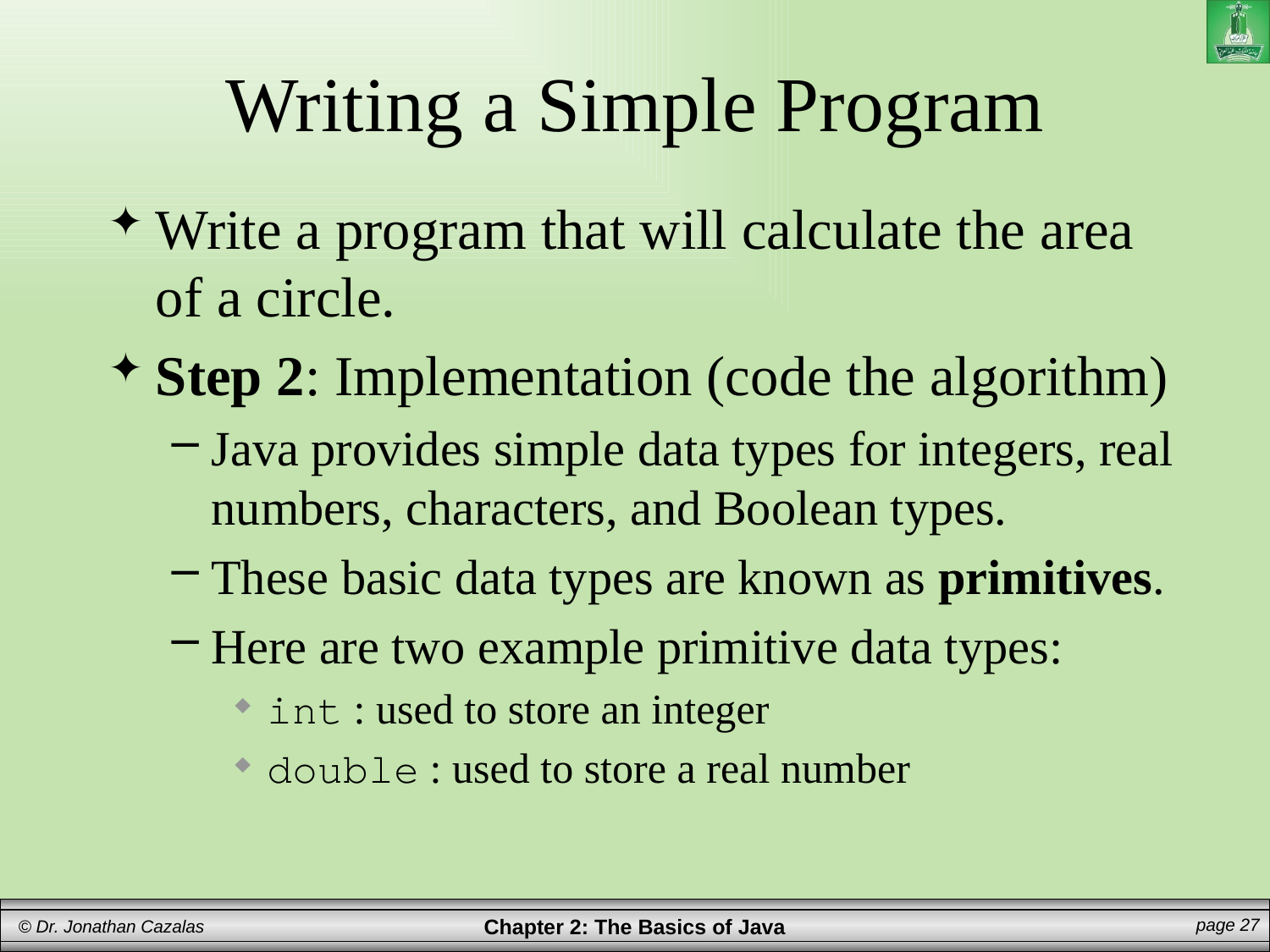

# Writing a Simple Program
Write a program that will calculate the area of a circle.
Step 2: Implementation (code the algorithm)
Java provides simple data types for integers, real numbers, characters, and Boolean types.
These basic data types are known as primitives.
Here are two example primitive data types:
int : used to store an integer
double : used to store a real number